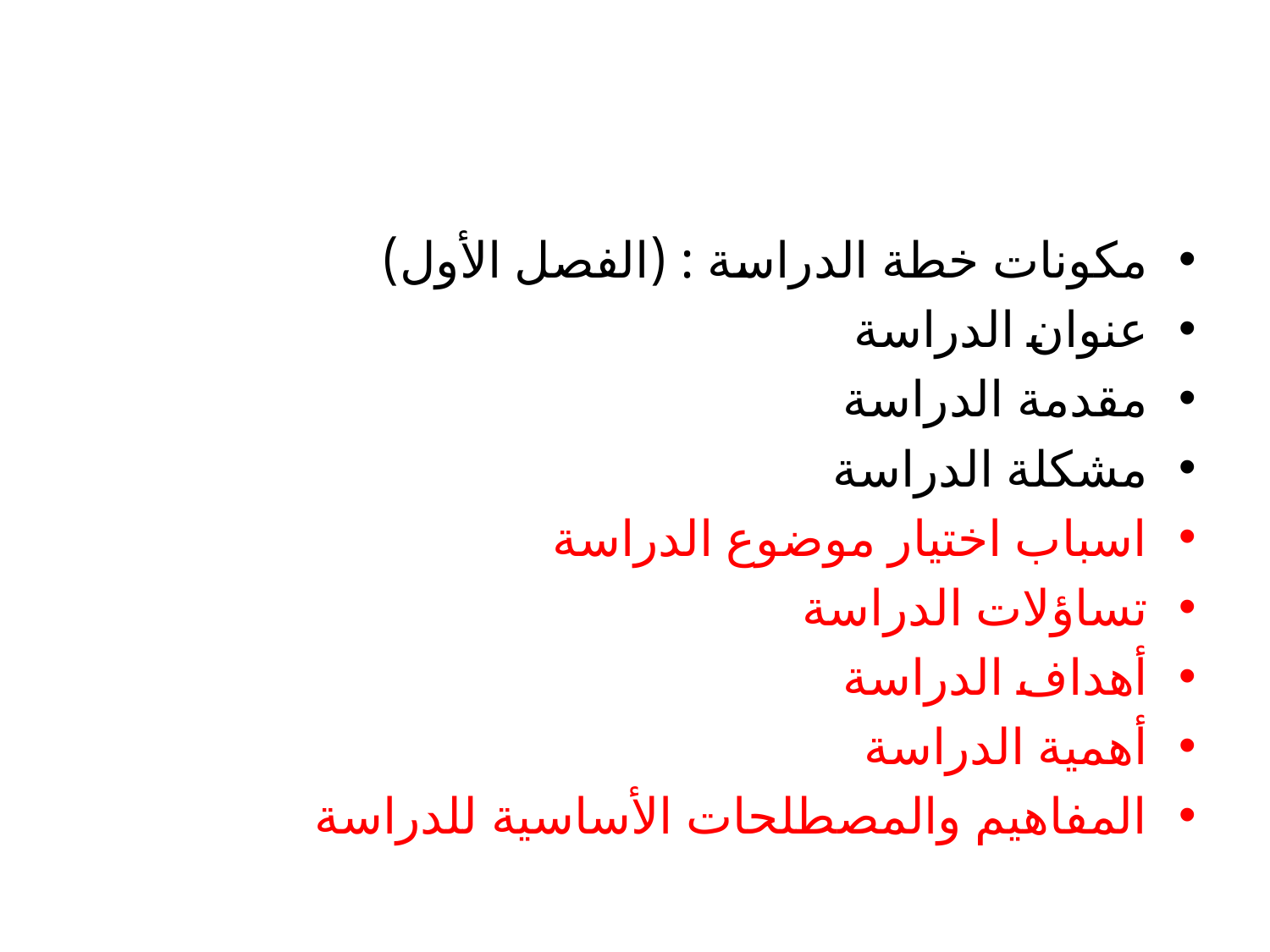

#
مكونات خطة الدراسة : (الفصل الأول)
عنوان الدراسة
مقدمة الدراسة
مشكلة الدراسة
اسباب اختيار موضوع الدراسة
تساؤلات الدراسة
أهداف الدراسة
أهمية الدراسة
المفاهيم والمصطلحات الأساسية للدراسة